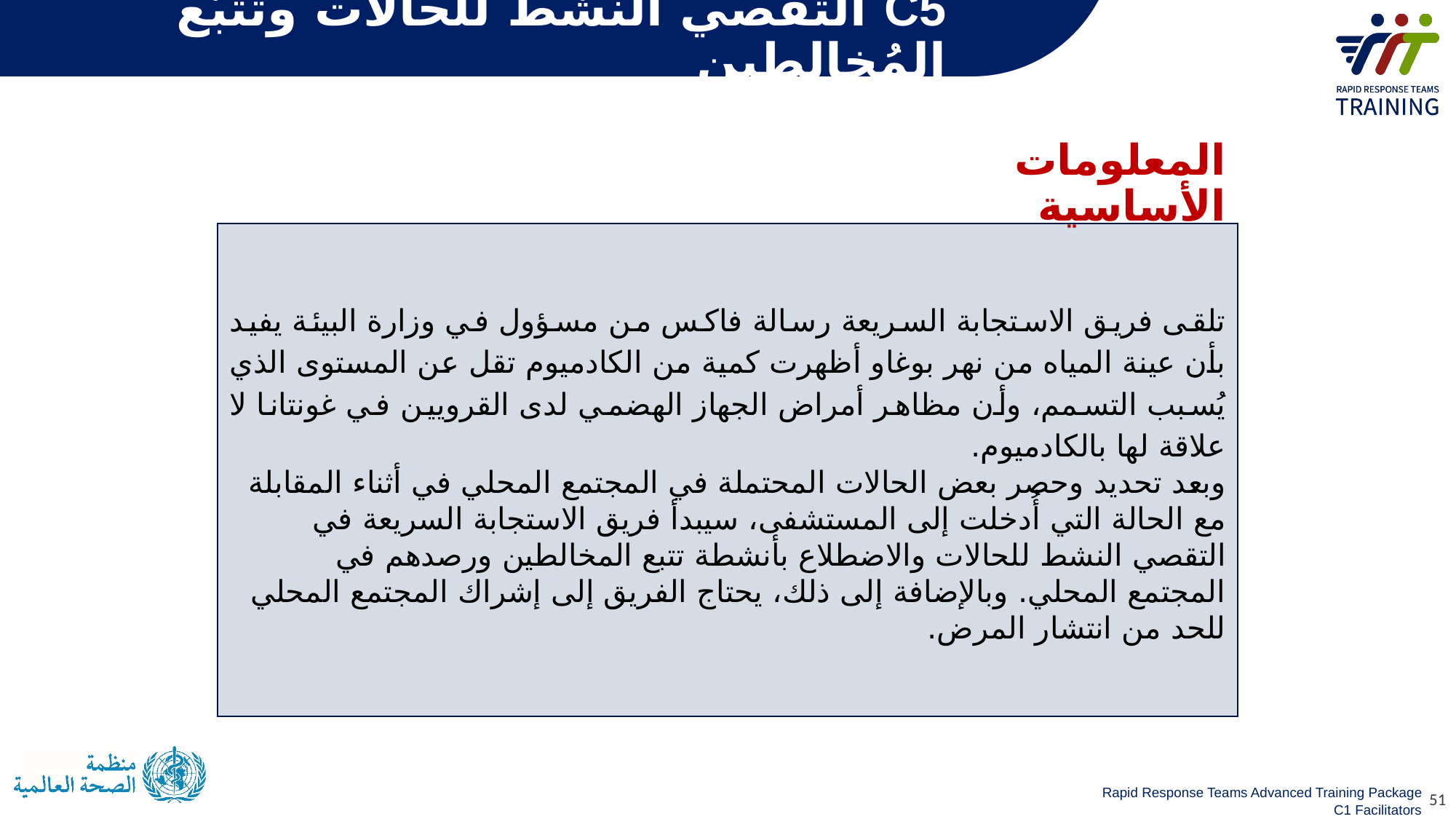

# C5 التقصي النشط للحالات وتتبُّع المُخالِطين
المعلومات الأساسية

تلقى فريق الاستجابة السريعة رسالة فاكس من مسؤول في وزارة البيئة يفيد بأن عينة المياه من نهر بوغاو أظهرت كمية من الكادميوم تقل عن المستوى الذي يُسبب التسمم، وأن مظاهر أمراض الجهاز الهضمي لدى القرويين في غونتانا لا علاقة لها بالكادميوم.
وبعد تحديد وحصر بعض الحالات المحتملة في المجتمع المحلي في أثناء المقابلة مع الحالة التي أُدخلت إلى المستشفى، سيبدأ فريق الاستجابة السريعة في التقصي النشط للحالات والاضطلاع بأنشطة تتبع المخالطين ورصدهم في المجتمع المحلي. وبالإضافة إلى ذلك، يحتاج الفريق إلى إشراك المجتمع المحلي للحد من انتشار المرض.